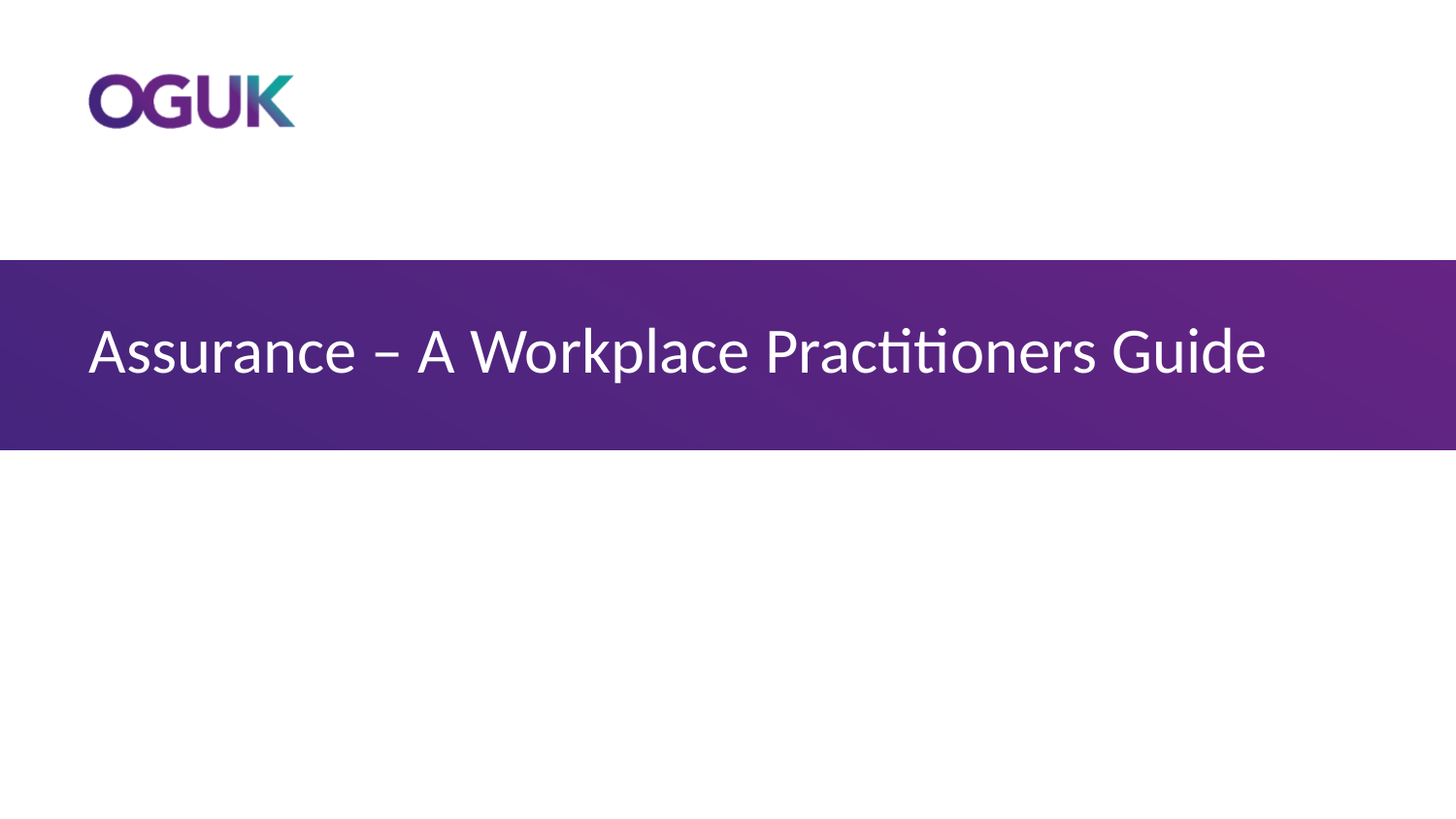

# Assurance – A Workplace Practitioners Guide